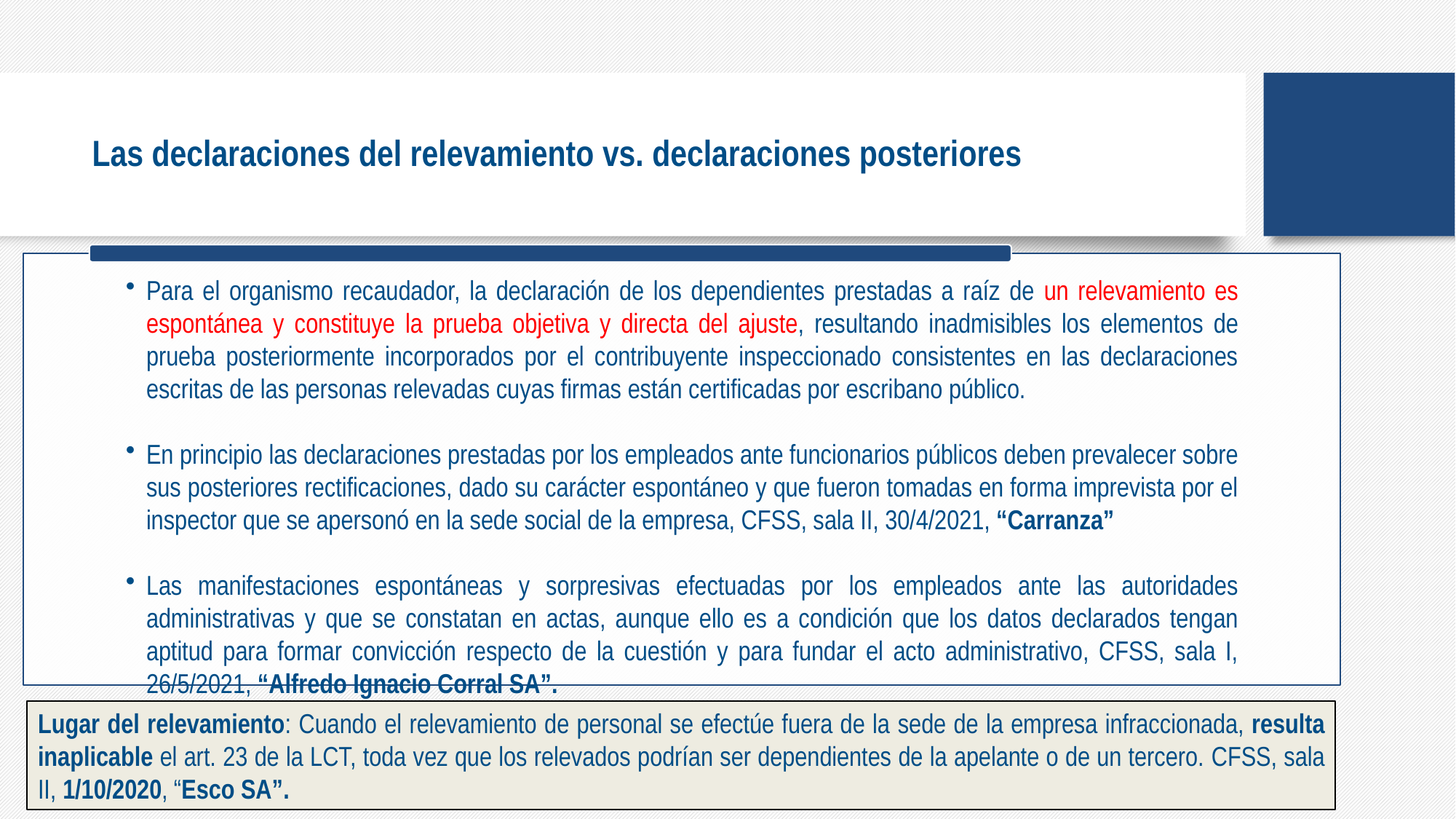

# Las declaraciones del relevamiento vs. declaraciones posteriores
Para el organismo recaudador, la declaración de los dependientes prestadas a raíz de un relevamiento es espontánea y constituye la prueba objetiva y directa del ajuste, resultando inadmisibles los elementos de prueba posteriormente incorporados por el contribuyente inspeccionado consistentes en las declaraciones escritas de las personas relevadas cuyas firmas están certificadas por escribano público.

En principio las declaraciones prestadas por los empleados ante funcionarios públicos deben prevalecer sobre sus posteriores rectificaciones, dado su carácter espontáneo y que fueron tomadas en forma imprevista por el inspector que se apersonó en la sede social de la empresa, CFSS, sala II, 30/4/2021, “Carranza”

Las manifestaciones espontáneas y sorpresivas efectuadas por los empleados ante las autoridades administrativas y que se constatan en actas, aunque ello es a condición que los datos declarados tengan aptitud para formar convicción respecto de la cuestión y para fundar el acto administrativo, CFSS, sala I, 26/5/2021, “Alfredo Ignacio Corral SA”.

Lugar del relevamiento: Cuando el relevamiento de personal se efectúe fuera de la sede de la empresa infraccionada, resulta inaplicable el art. 23 de la LCT, toda vez que los relevados podrían ser dependientes de la apelante o de un tercero. CFSS, sala II, 1/10/2020, “Esco SA”.